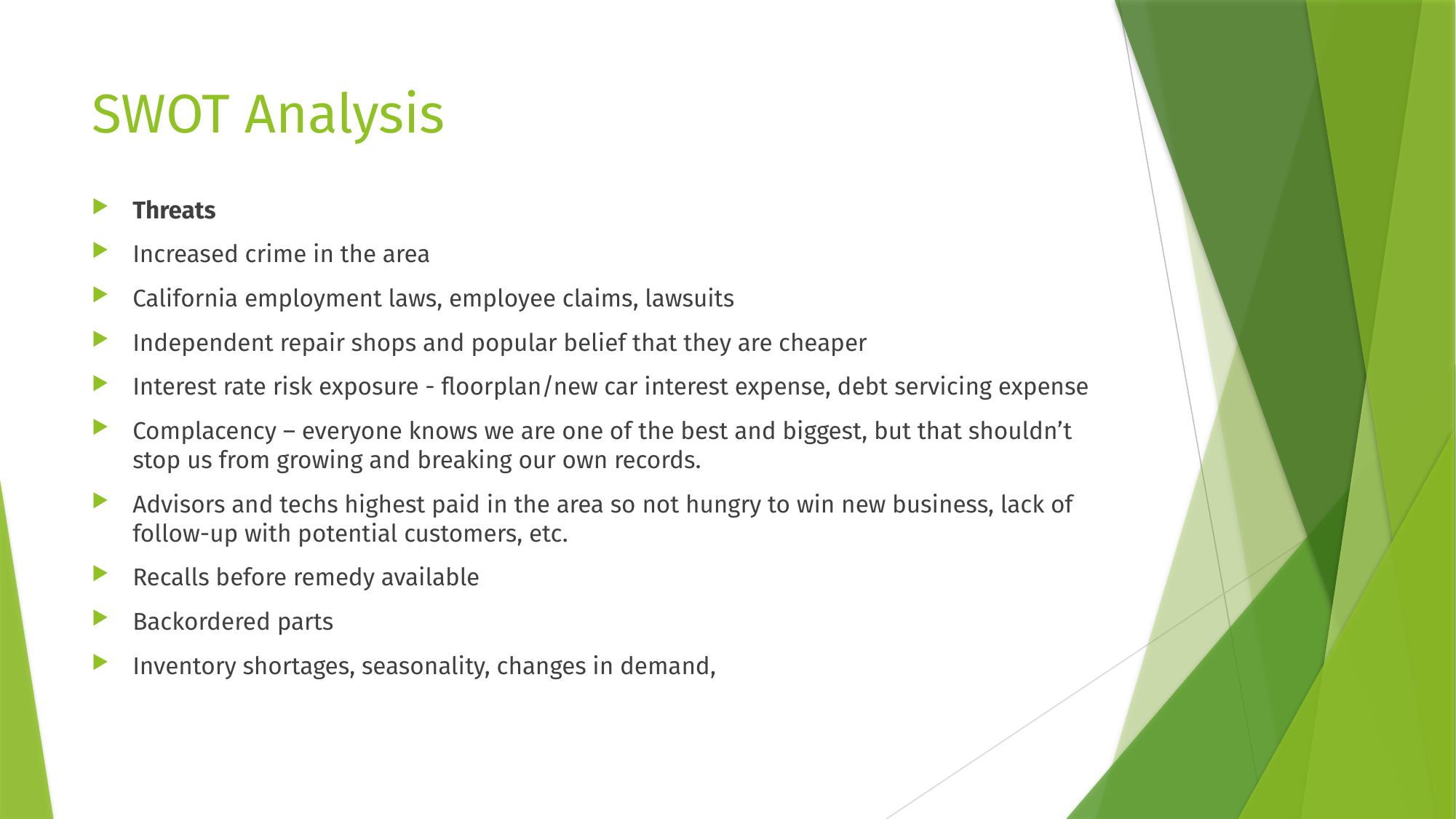

# SWOT Analysis
Threats
Increased crime in the area
California employment laws, employee claims, lawsuits
Independent repair shops and popular belief that they are cheaper
Interest rate risk exposure - floorplan/new car interest expense, debt servicing expense
Complacency – everyone knows we are one of the best and biggest, but that shouldn’t stop us from growing and breaking our own records.
Advisors and techs highest paid in the area so not hungry to win new business, lack of follow-up with potential customers, etc.
Recalls before remedy available
Backordered parts
Inventory shortages, seasonality, changes in demand,